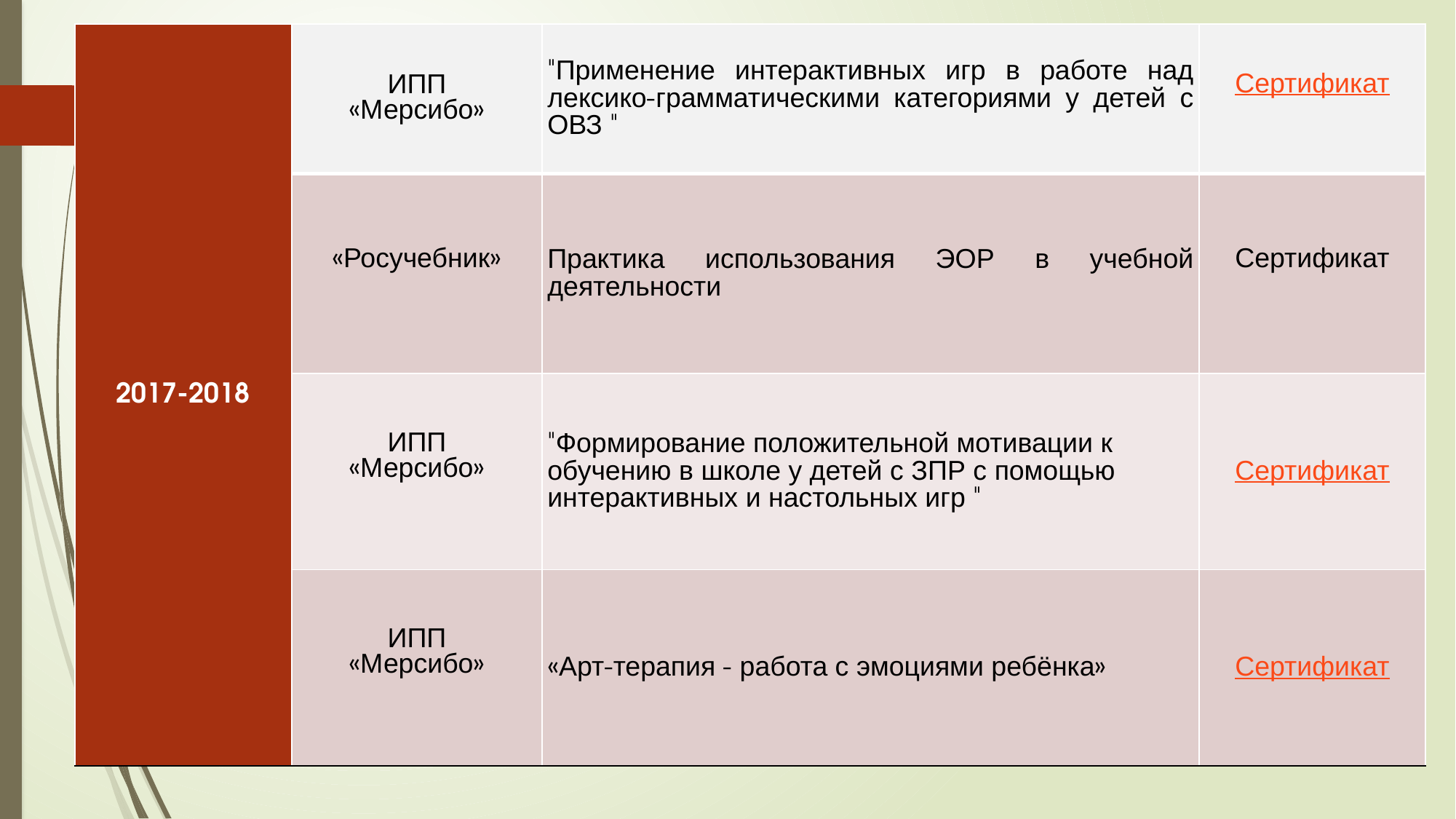

| 2017-2018 | ИПП «Мерсибо» | "Применение интерактивных игр в работе над лексико-грамматическими категориями у детей с ОВЗ " | Сертификат |
| --- | --- | --- | --- |
|  | «Росучебник» | Практика использования ЭОР в учебной деятельности | Сертификат |
|  | ИПП «Мерсибо» | "Формирование положительной мотивации к обучению в школе у детей с ЗПР с помощью интерактивных и настольных игр " | Сертификат |
|  | ИПП «Мерсибо» | «Арт-терапия - работа с эмоциями ребёнка» | Сертификат |